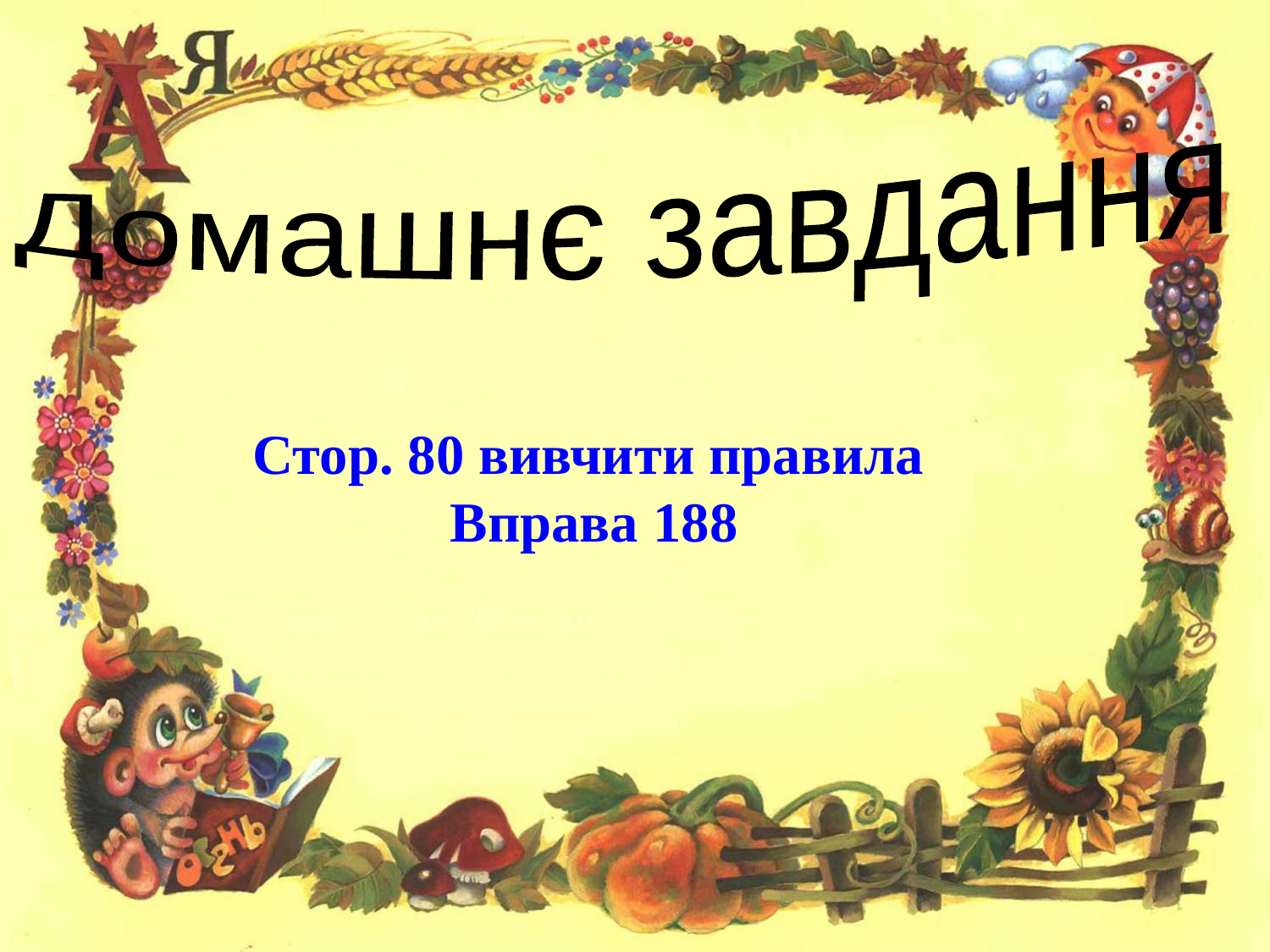

Домашнє завдання
Стор. 80 вивчити правила
               Вправа 188